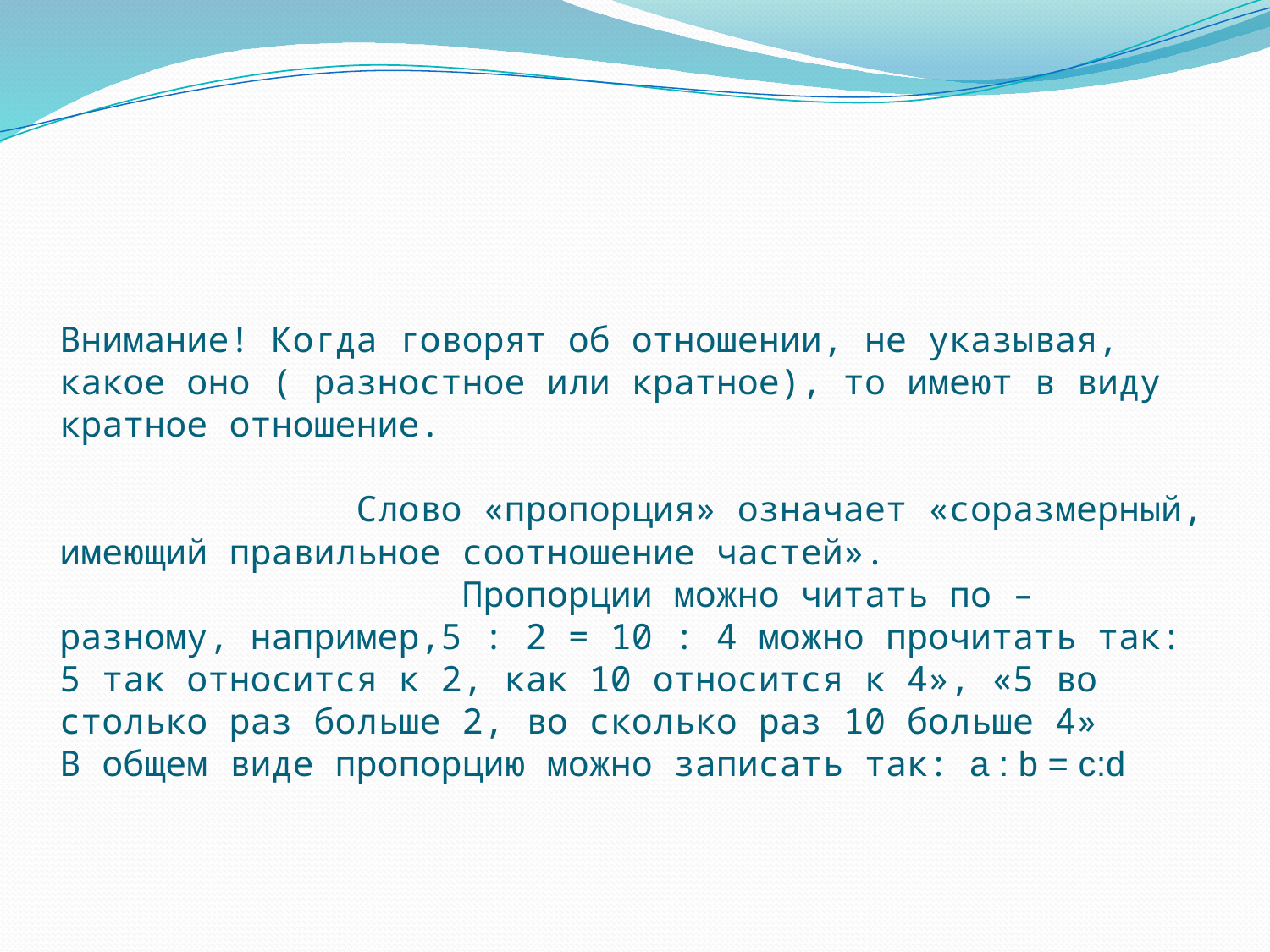

# Внимание! Когда говорят об отношении, не указывая, какое оно ( разностное или кратное), то имеют в виду кратное отношение.                                                                                                          Слово «пропорция» означает «соразмерный, имеющий правильное соотношение частей».                                   Пропорции можно читать по – разному, например,5 : 2 = 10 : 4 можно прочитать так: 5 так относится к 2, как 10 относится к 4», «5 во столько раз больше 2, во сколько раз 10 больше 4» В общем виде пропорцию можно записать так: a : b = c:d